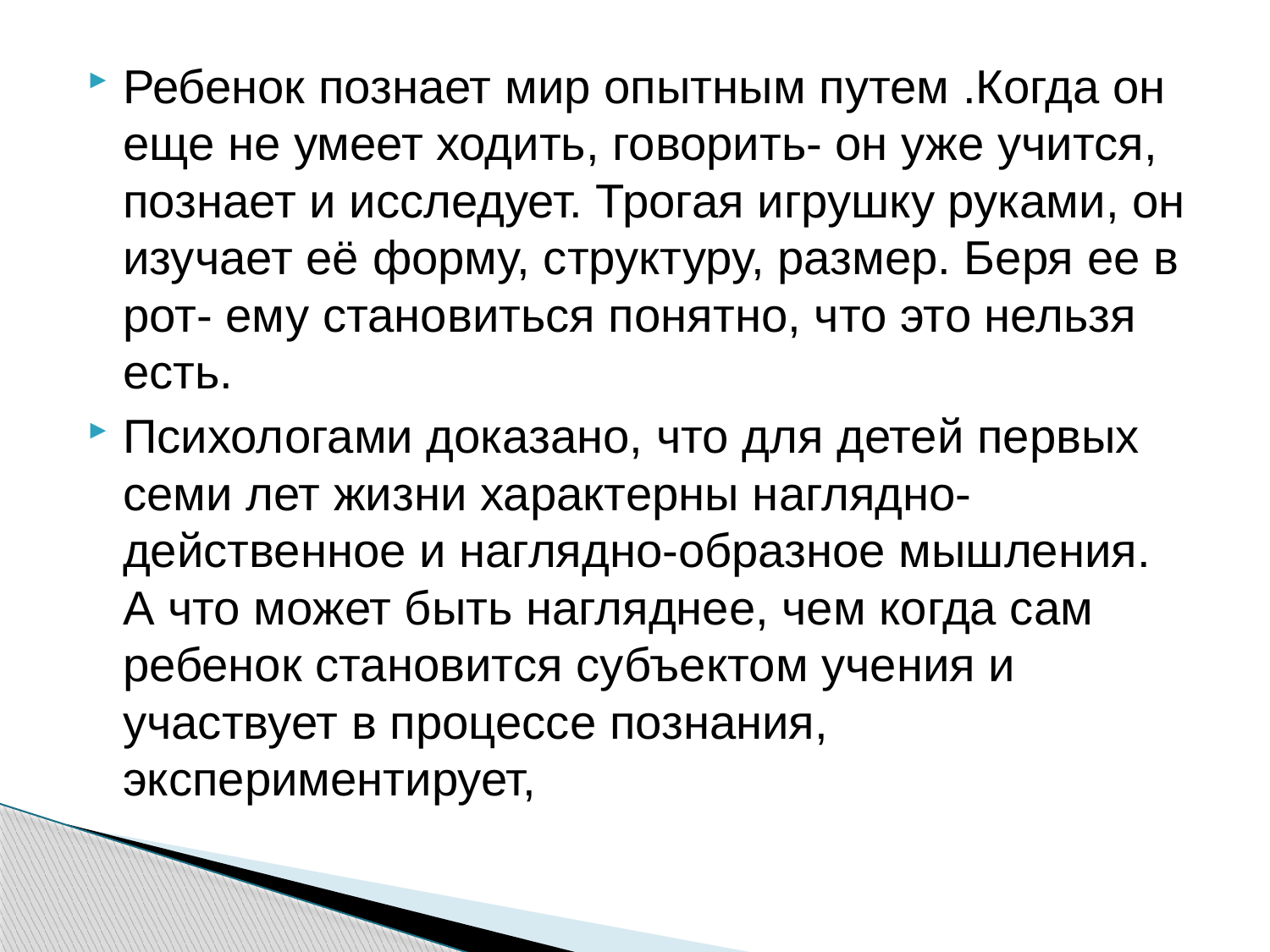

Ребенок познает мир опытным путем .Когда он еще не умеет ходить, говорить- он уже учится, познает и исследует. Трогая игрушку руками, он изучает её форму, структуру, размер. Беря ее в рот- ему становиться понятно, что это нельзя есть.
Психологами доказано, что для детей первых семи лет жизни характерны наглядно-действенное и наглядно-образное мышления. А что может быть нагляднее, чем когда сам ребенок становится субъектом учения и участвует в процессе познания, экспериментирует,